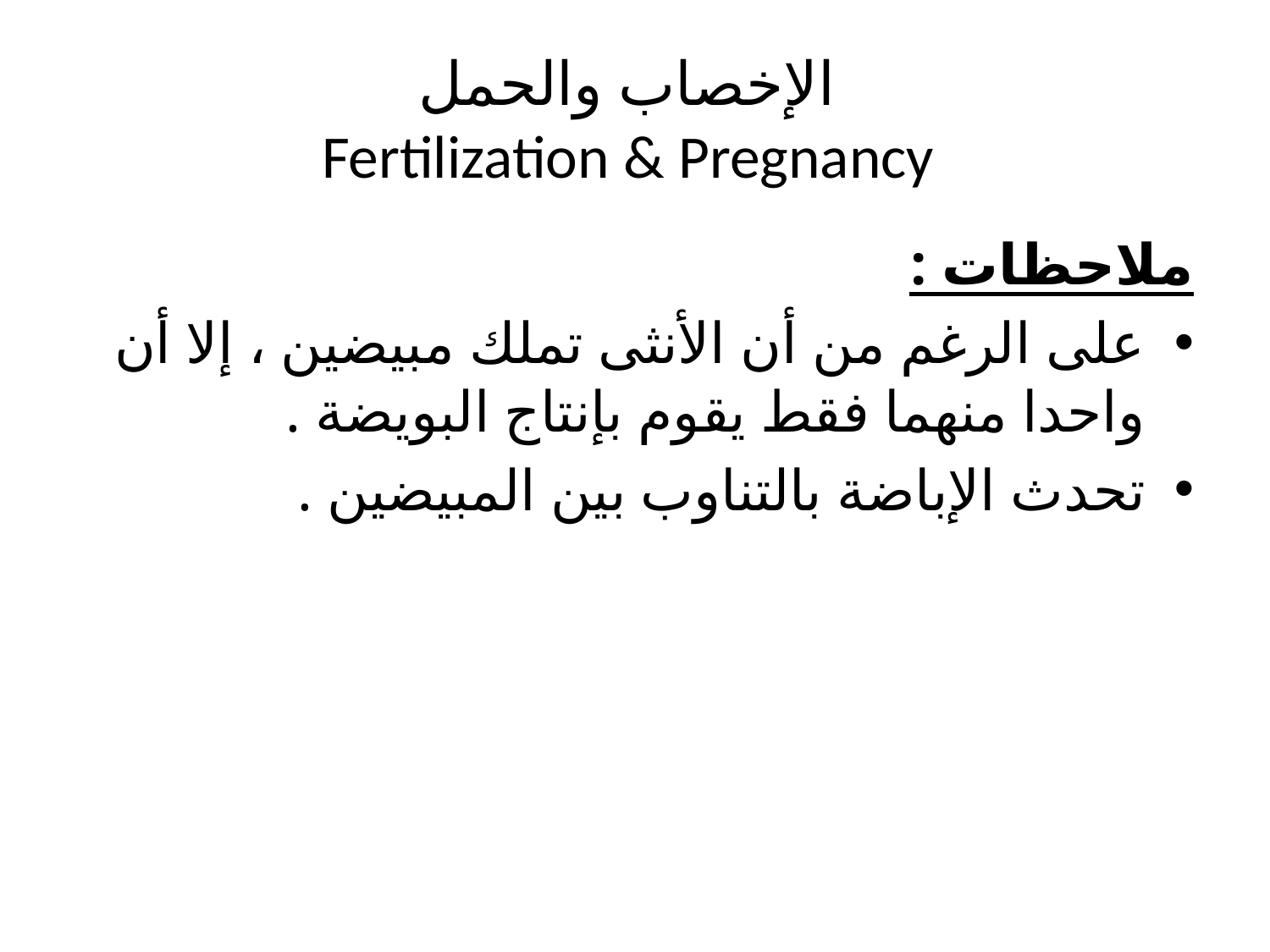

# الإخصاب والحمل Fertilization & Pregnancy
ملاحظات :
على الرغم من أن الأنثى تملك مبيضين ، إلا أن واحدا منهما فقط يقوم بإنتاج البويضة .
تحدث الإباضة بالتناوب بين المبيضين .